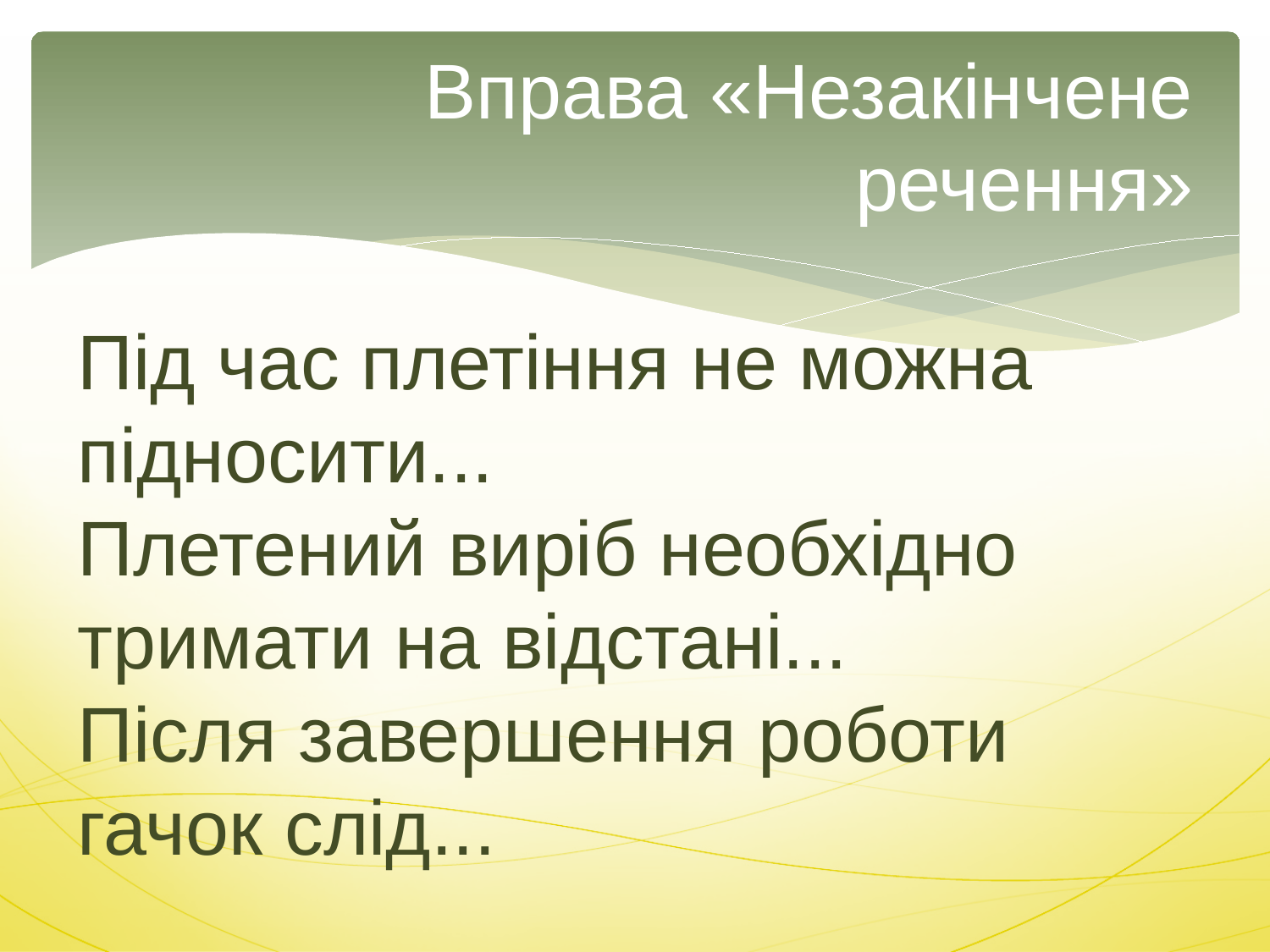

# Вправа «Незакінчене речення»
Під час плетіння не можна підносити...
Плетений виріб необхідно тримати на відстані...
Після завершення роботи гачок слід...